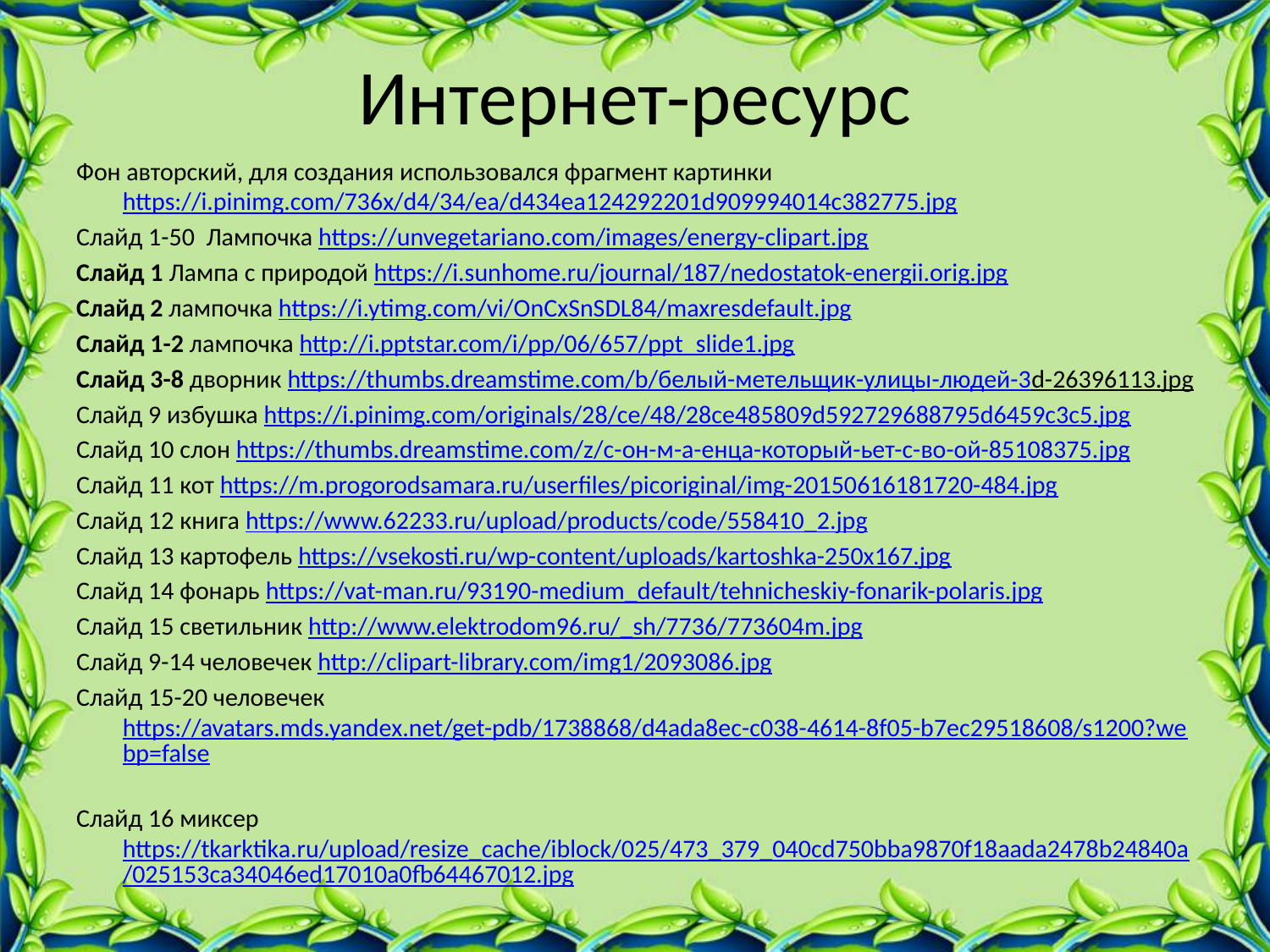

# Интернет-ресурс
Фон авторский, для создания использовался фрагмент картинки https://i.pinimg.com/736x/d4/34/ea/d434ea124292201d909994014c382775.jpg
Слайд 1-50  Лампочка https://unvegetariano.com/images/energy-clipart.jpg
Слайд 1 Лампа с природой https://i.sunhome.ru/journal/187/nedostatok-energii.orig.jpg
Слайд 2 лампочка https://i.ytimg.com/vi/OnCxSnSDL84/maxresdefault.jpg
Слайд 1-2 лампочка http://i.pptstar.com/i/pp/06/657/ppt_slide1.jpg
Слайд 3-8 дворник https://thumbs.dreamstime.com/b/белый-метельщик-улицы-людей-3d-26396113.jpg
Слайд 9 избушка https://i.pinimg.com/originals/28/ce/48/28ce485809d592729688795d6459c3c5.jpg
Слайд 10 слон https://thumbs.dreamstime.com/z/с-он-м-а-енца-который-ьет-с-во-ой-85108375.jpg
Слайд 11 кот https://m.progorodsamara.ru/userfiles/picoriginal/img-20150616181720-484.jpg
Слайд 12 книга https://www.62233.ru/upload/products/code/558410_2.jpg
Слайд 13 картофель https://vsekosti.ru/wp-content/uploads/kartoshka-250x167.jpg
Слайд 14 фонарь https://vat-man.ru/93190-medium_default/tehnicheskiy-fonarik-polaris.jpg
Слайд 15 светильник http://www.elektrodom96.ru/_sh/7736/773604m.jpg
Слайд 9-14 человечек http://clipart-library.com/img1/2093086.jpg
Слайд 15-20 человечек https://avatars.mds.yandex.net/get-pdb/1738868/d4ada8ec-c038-4614-8f05-b7ec29518608/s1200?webp=false
Слайд 16 миксер https://tkarktika.ru/upload/resize_cache/iblock/025/473_379_040cd750bba9870f18aada2478b24840a/025153ca34046ed17010a0fb64467012.jpg